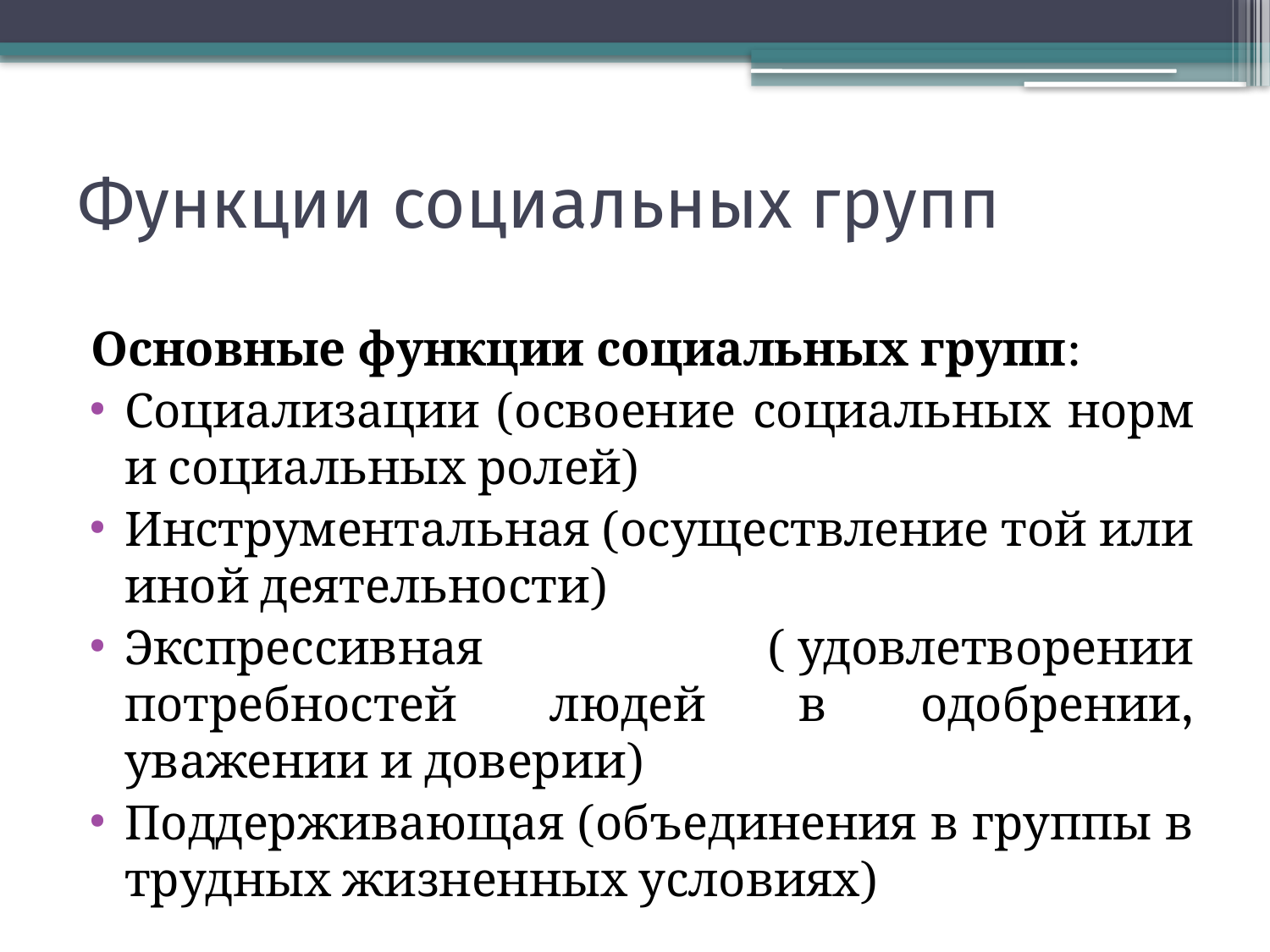

# Функции социальных групп
Основные функции социальных групп:
Социализации (освоение социальных норм и социальных ролей)
Инструментальная (осуществление той или иной деятельности)
Экспрессивная ( удовлетворении потребностей людей в одобрении, уважении и доверии)
Поддерживающая (объединения в группы в трудных жизненных условиях)